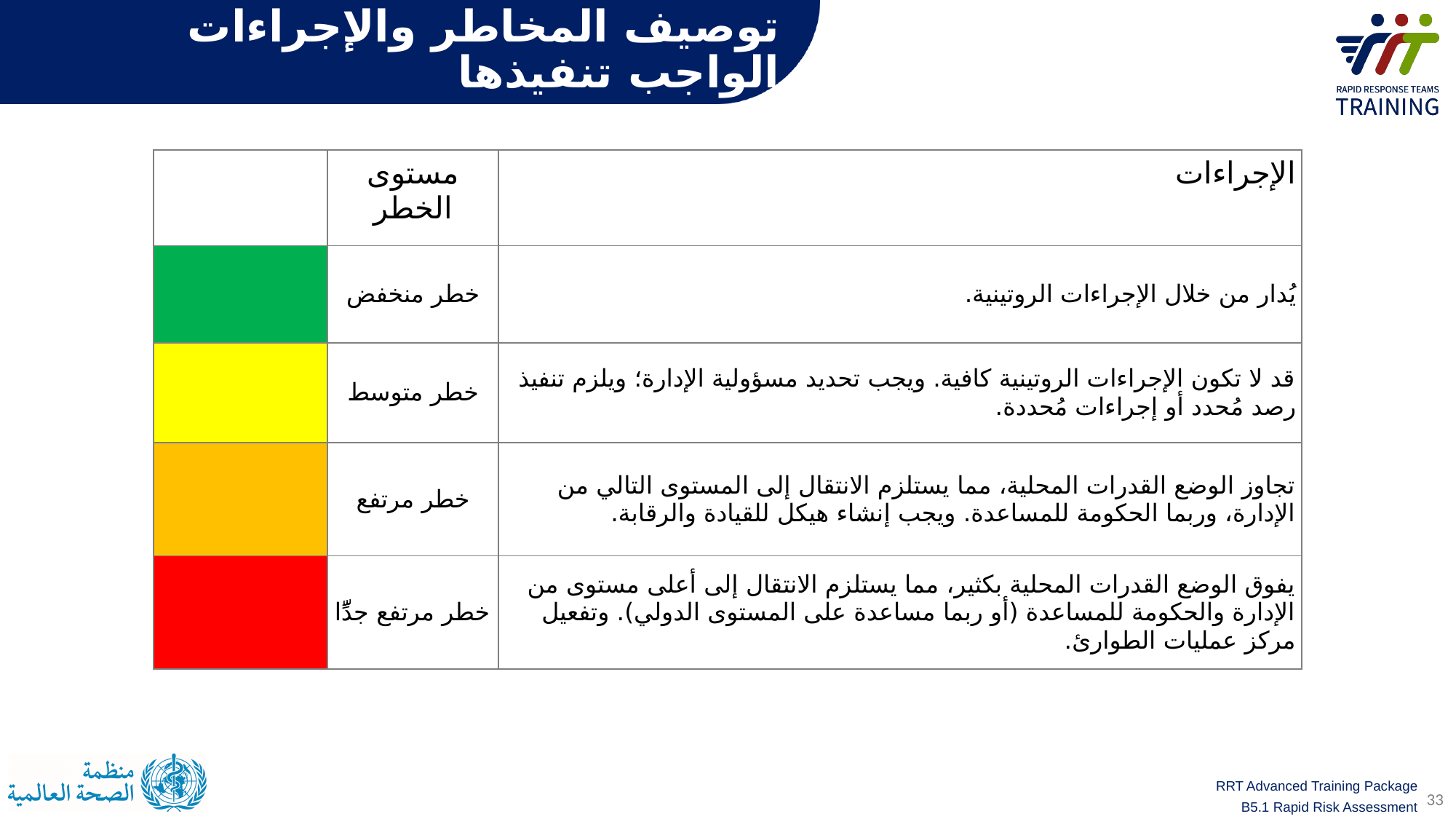

توصيف المخاطر والإجراءات الواجب تنفيذها
|  | مستوى الخطر | الإجراءات |
| --- | --- | --- |
|  | خطر منخفض | يُدار من خلال الإجراءات الروتينية. |
|  | خطر متوسط | قد لا تكون الإجراءات الروتينية كافية. ويجب تحديد مسؤولية الإدارة؛ ويلزم تنفيذ رصد مُحدد أو إجراءات مُحددة. |
|  | خطر مرتفع | تجاوز الوضع القدرات المحلية، مما يستلزم الانتقال إلى المستوى التالي من الإدارة، وربما الحكومة للمساعدة. ويجب إنشاء هيكل للقيادة والرقابة. |
|  | خطر مرتفع جدًّا | يفوق الوضع القدرات المحلية بكثير، مما يستلزم الانتقال إلى أعلى مستوى من الإدارة والحكومة للمساعدة (أو ربما مساعدة على المستوى الدولي). وتفعيل مركز عمليات الطوارئ. |
/ القدرة على المقاومة